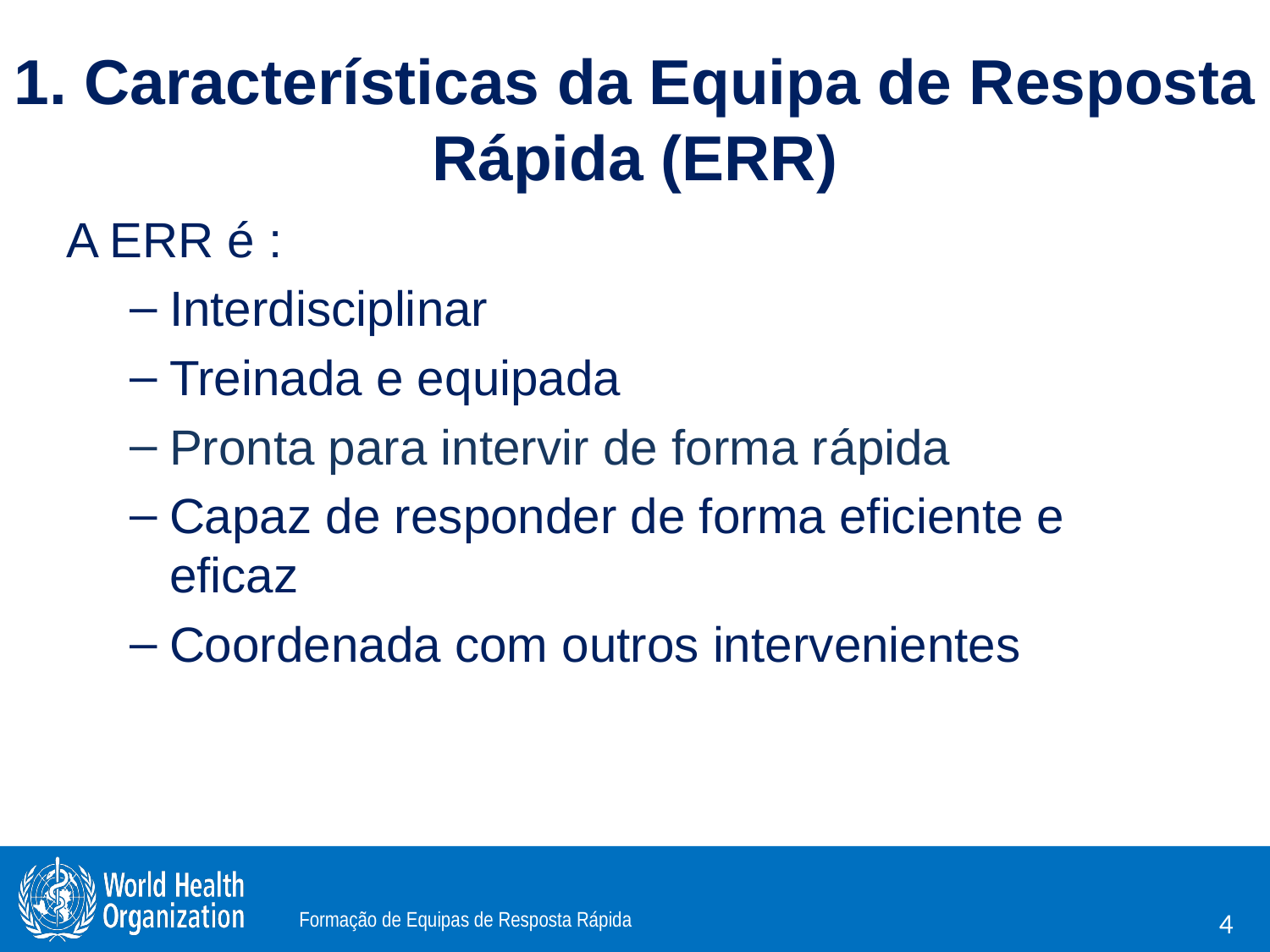

# 1. Características da Equipa de Resposta Rápida (ERR)
A ERR é :
Interdisciplinar
Treinada e equipada
Pronta para intervir de forma rápida
Capaz de responder de forma eficiente e eficaz
Coordenada com outros intervenientes